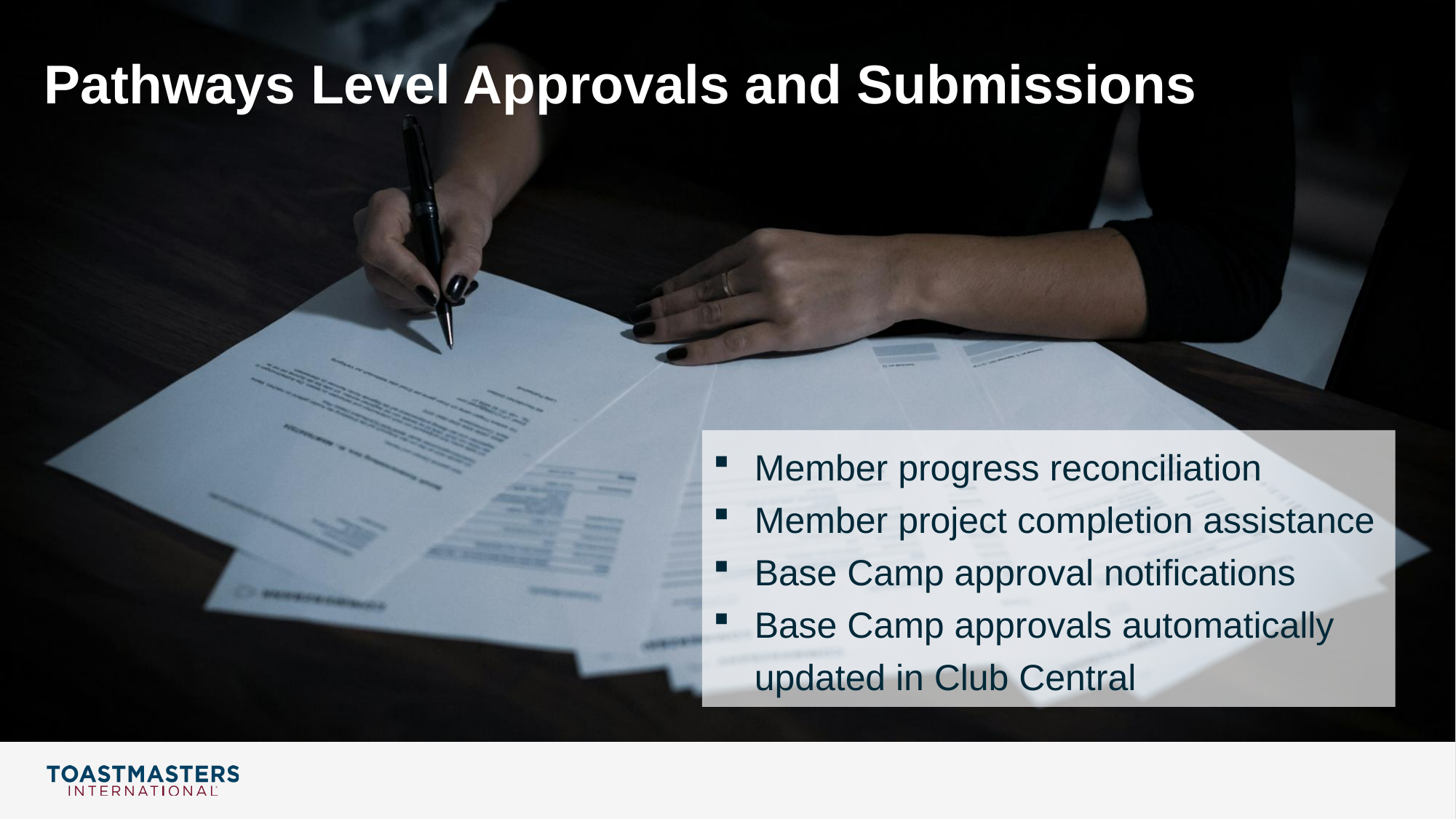

# Pathways Level Approvals and Submissions
Member progress reconciliation
Member project completion assistance
Base Camp approval notifications
Base Camp approvals automatically updated in Club Central